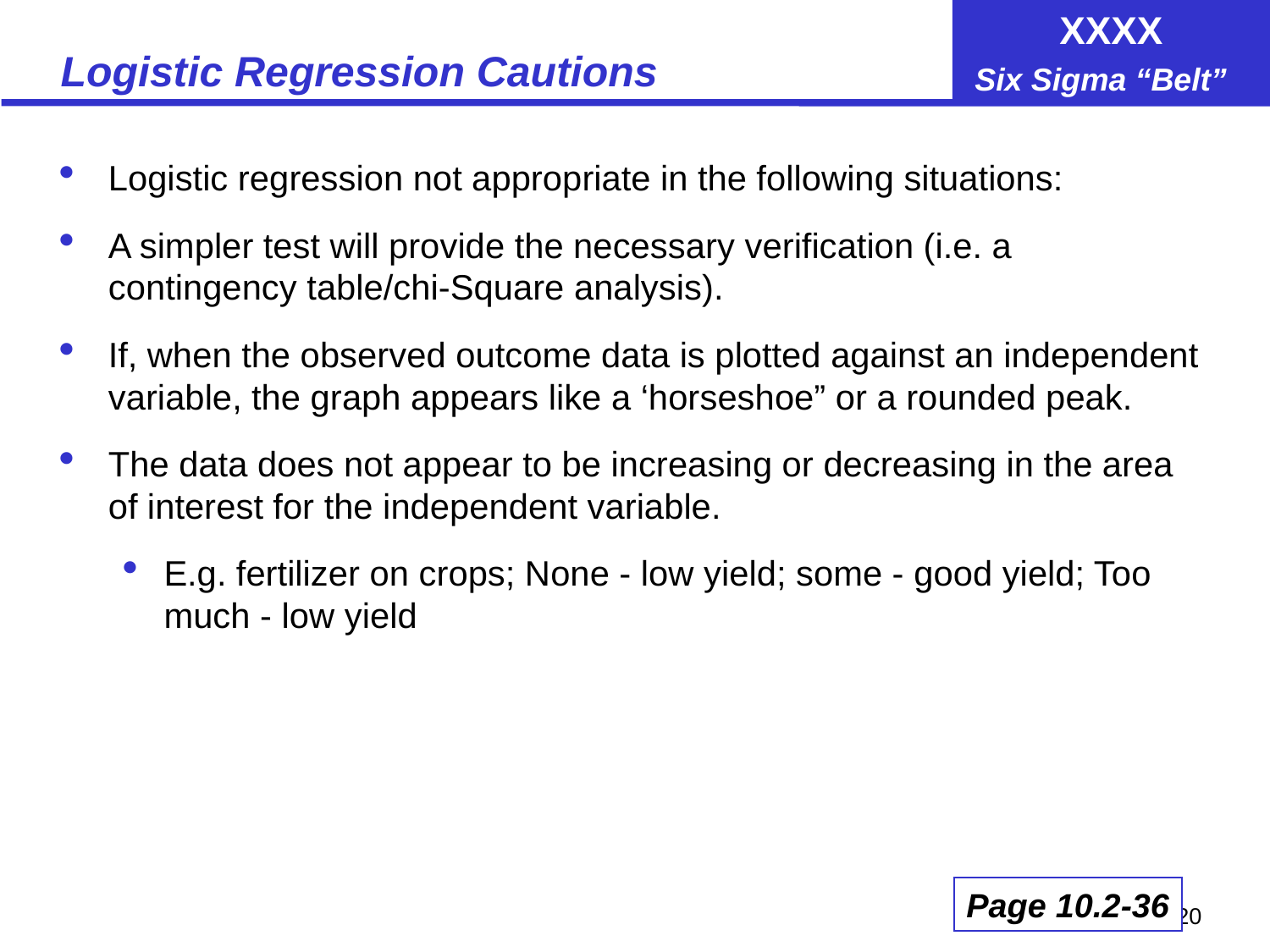

# Logistic Regression Cautions
Logistic regression not appropriate in the following situations:
A simpler test will provide the necessary verification (i.e. a contingency table/chi-Square analysis).
If, when the observed outcome data is plotted against an independent variable, the graph appears like a ‘horseshoe” or a rounded peak.
The data does not appear to be increasing or decreasing in the area of interest for the independent variable.
E.g. fertilizer on crops; None - low yield; some - good yield; Too much - low yield

Page 10.2-36